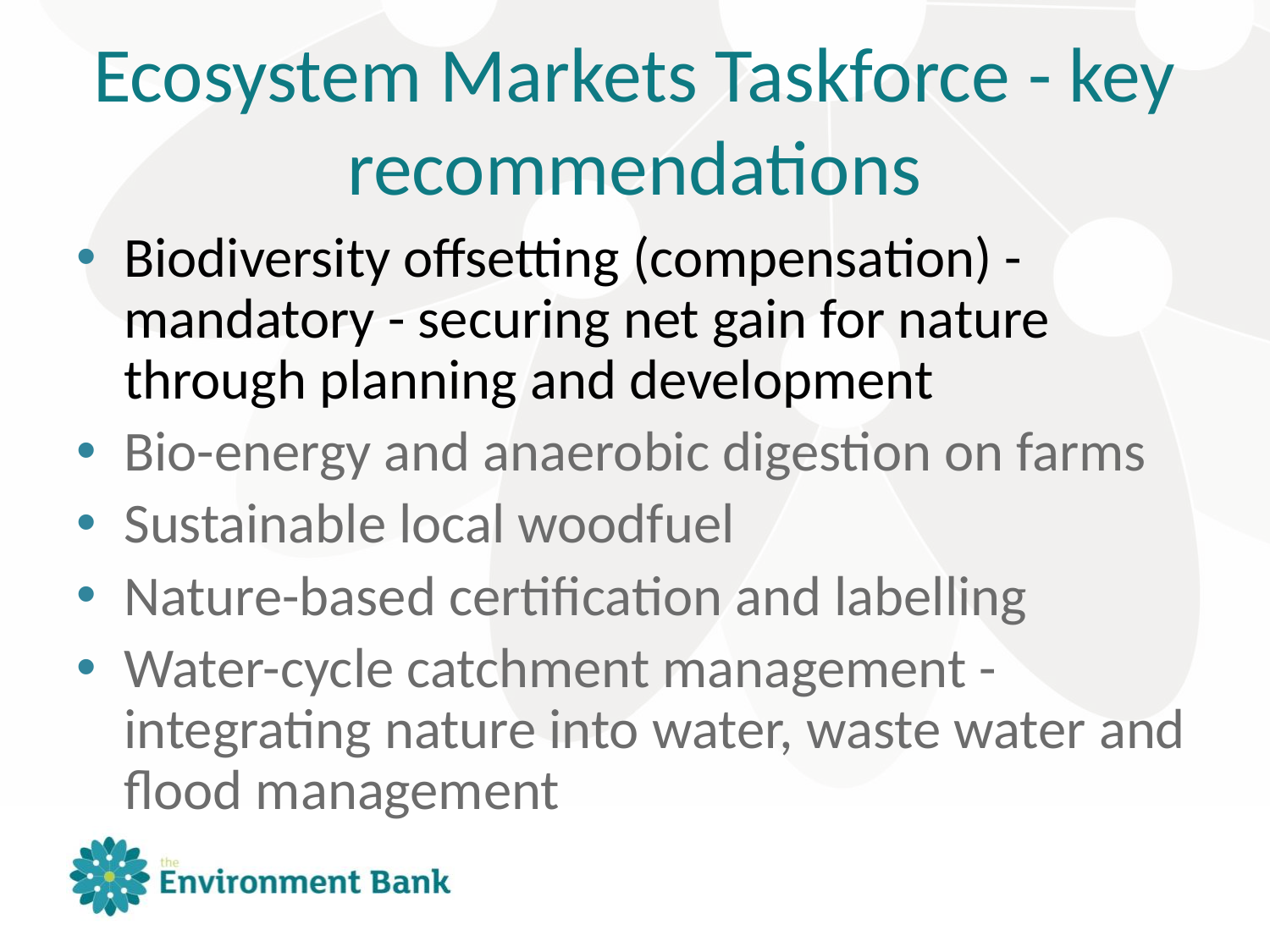

Ecosystem Markets Taskforce - key recommendations
Biodiversity offsetting (compensation) - mandatory - securing net gain for nature through planning and development
Bio-energy and anaerobic digestion on farms
Sustainable local woodfuel
Nature-based certification and labelling
Water-cycle catchment management - integrating nature into water, waste water and flood management